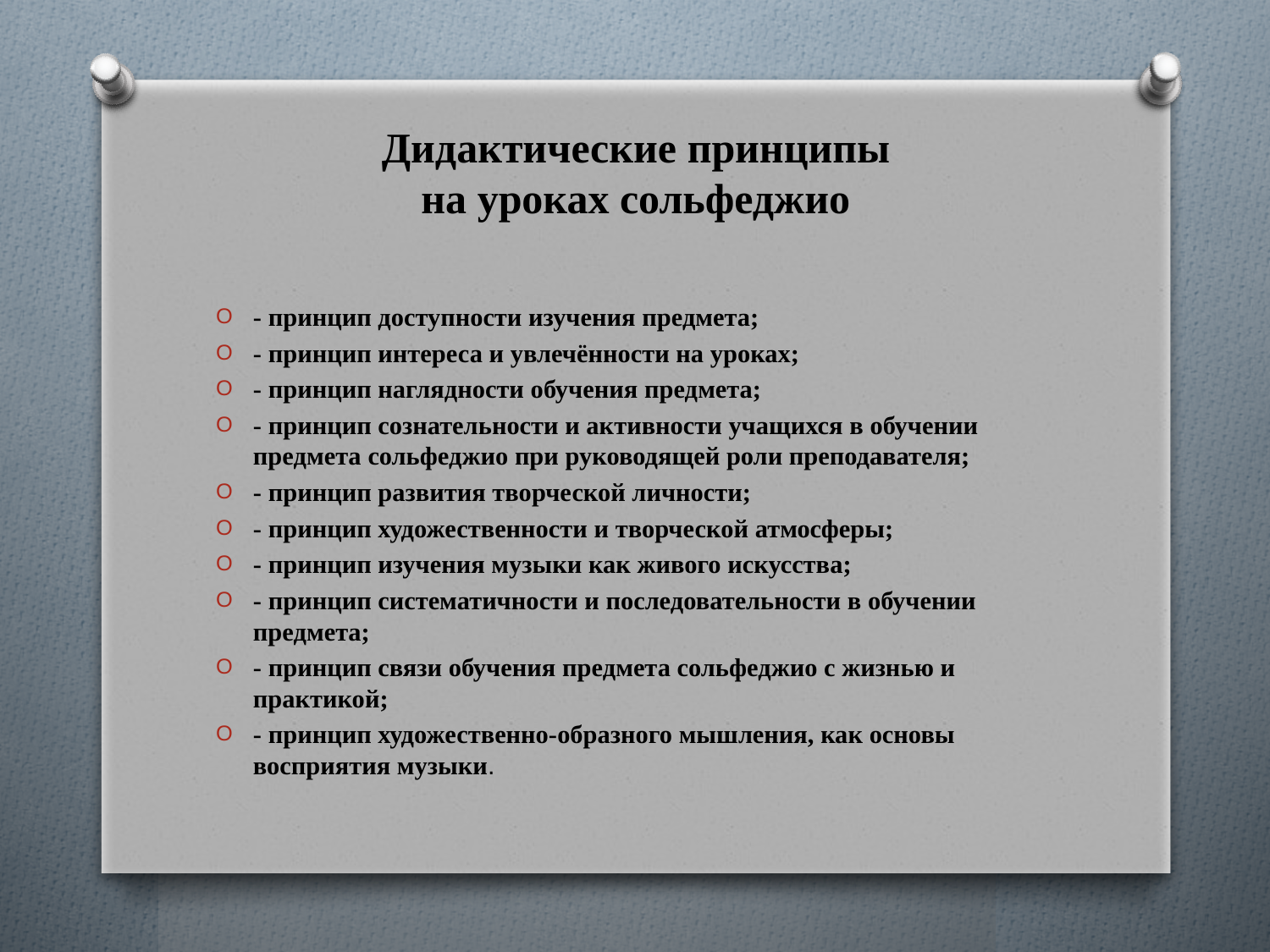

# Дидактические принципы на уроках сольфеджио
- принцип доступности изучения предмета;
- принцип интереса и увлечённости на уроках;
- принцип наглядности обучения предмета;
- принцип сознательности и активности учащихся в обучении предмета сольфеджио при руководящей роли преподавателя;
- принцип развития творческой личности;
- принцип художественности и творческой атмосферы;
- принцип изучения музыки как живого искусства;
- принцип систематичности и последовательности в обучении предмета;
- принцип связи обучения предмета сольфеджио с жизнью и практикой;
- принцип художественно-образного мышления, как основы восприятия музыки.